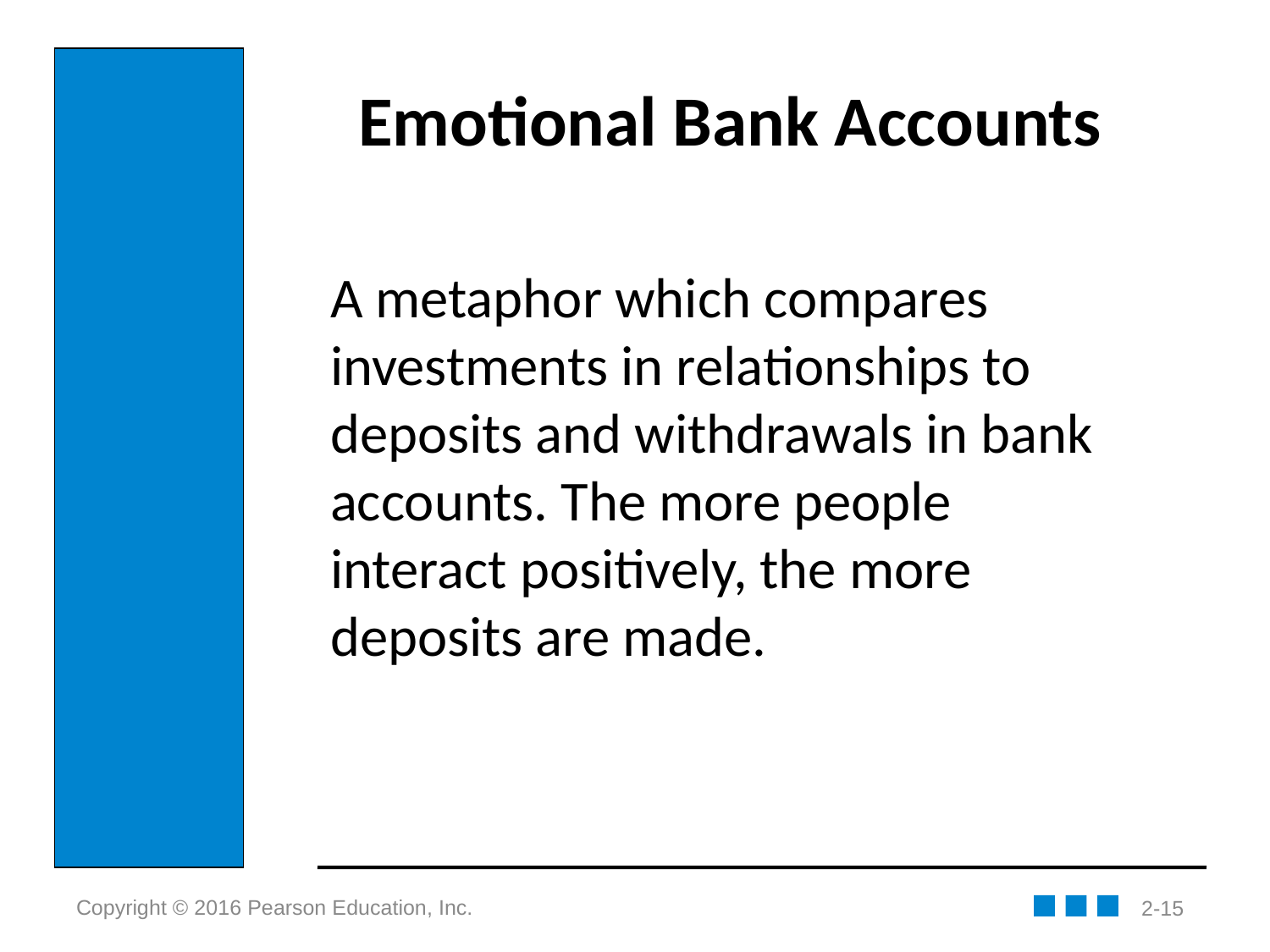

# Emotional Bank Accounts

A metaphor which compares investments in relationships to deposits and withdrawals in bank accounts. The more people interact positively, the more deposits are made.

2-15
Copyright © 2016 Pearson Education, Inc.